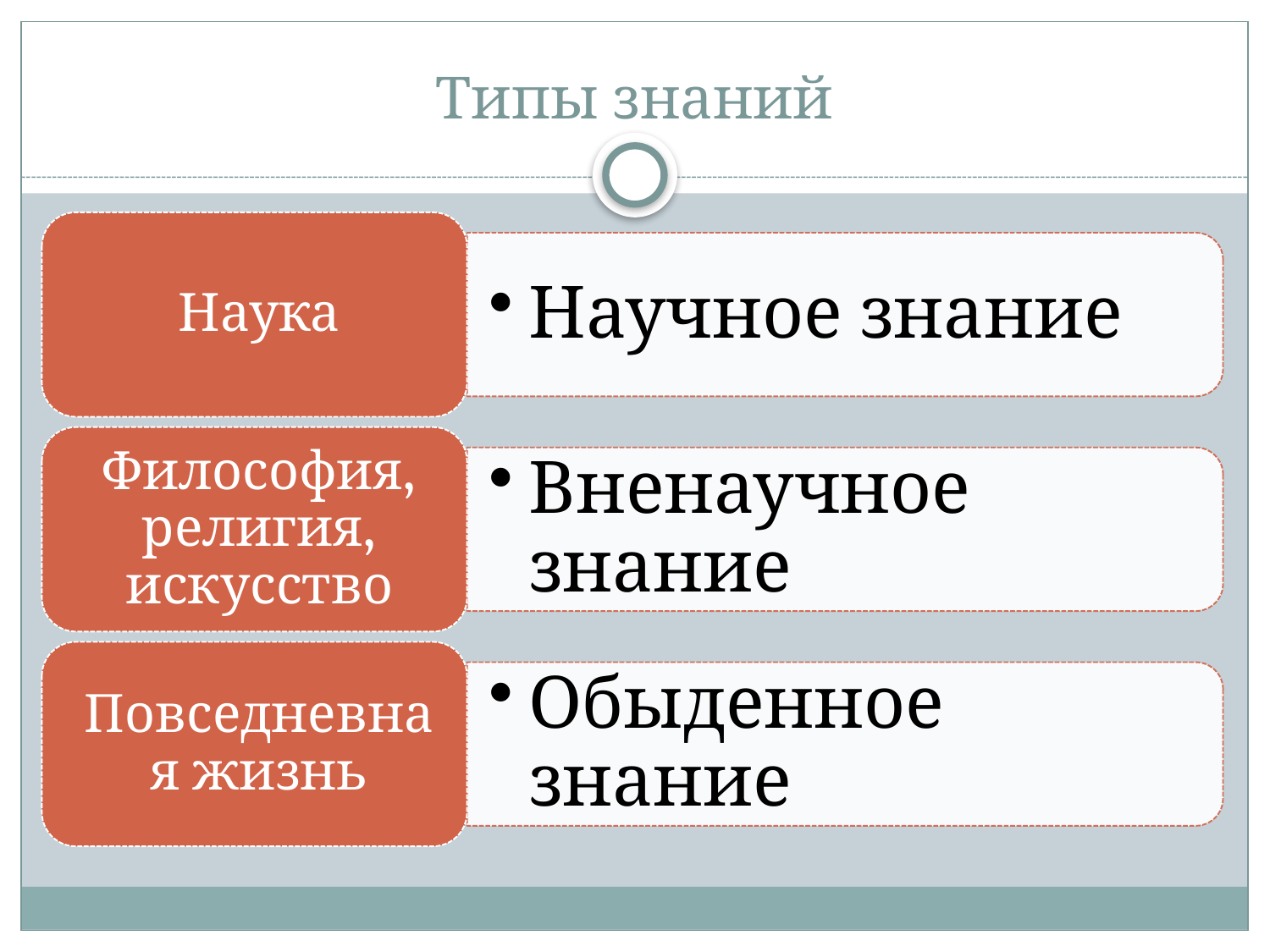

# Типы знаний
Научное знание
Наука
Вненаучное знание
Философия, религия, искусство
Обыденное знание
Повседневная жизнь